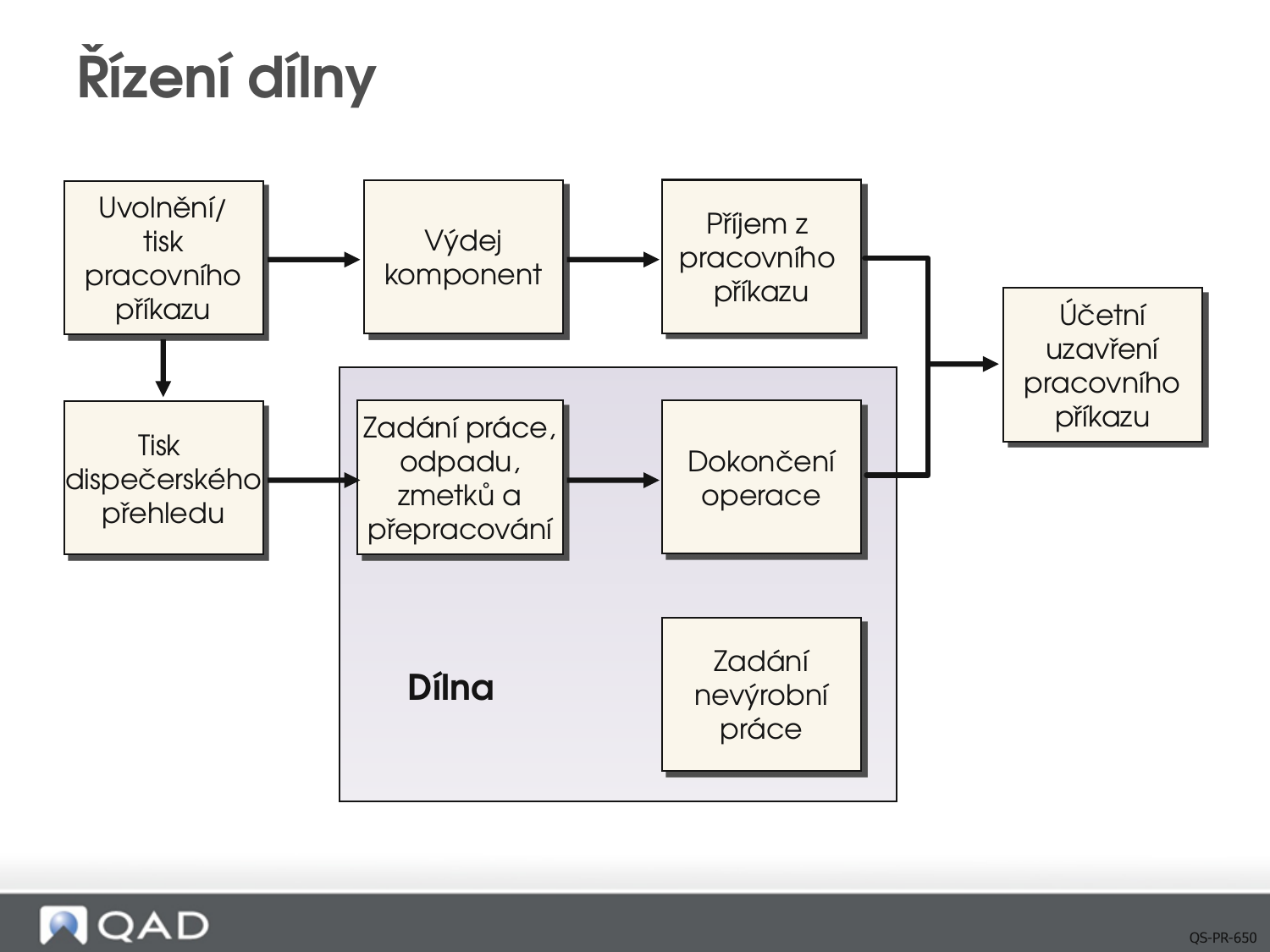

# Řízení dílny
Příjem z
pracovního
příkazu
Výdej
komponent
Uvolnění/
tisk
pracovního
příkazu

Účetní
uzavření
pracovního
příkazu

Dokončení
operace
Zadání práce,
odpadu,
zmetků a
přepracování
Tisk
dispečerského
přehledu

Zadání
nevýrobní
práce
Dílna
QS-PR-650